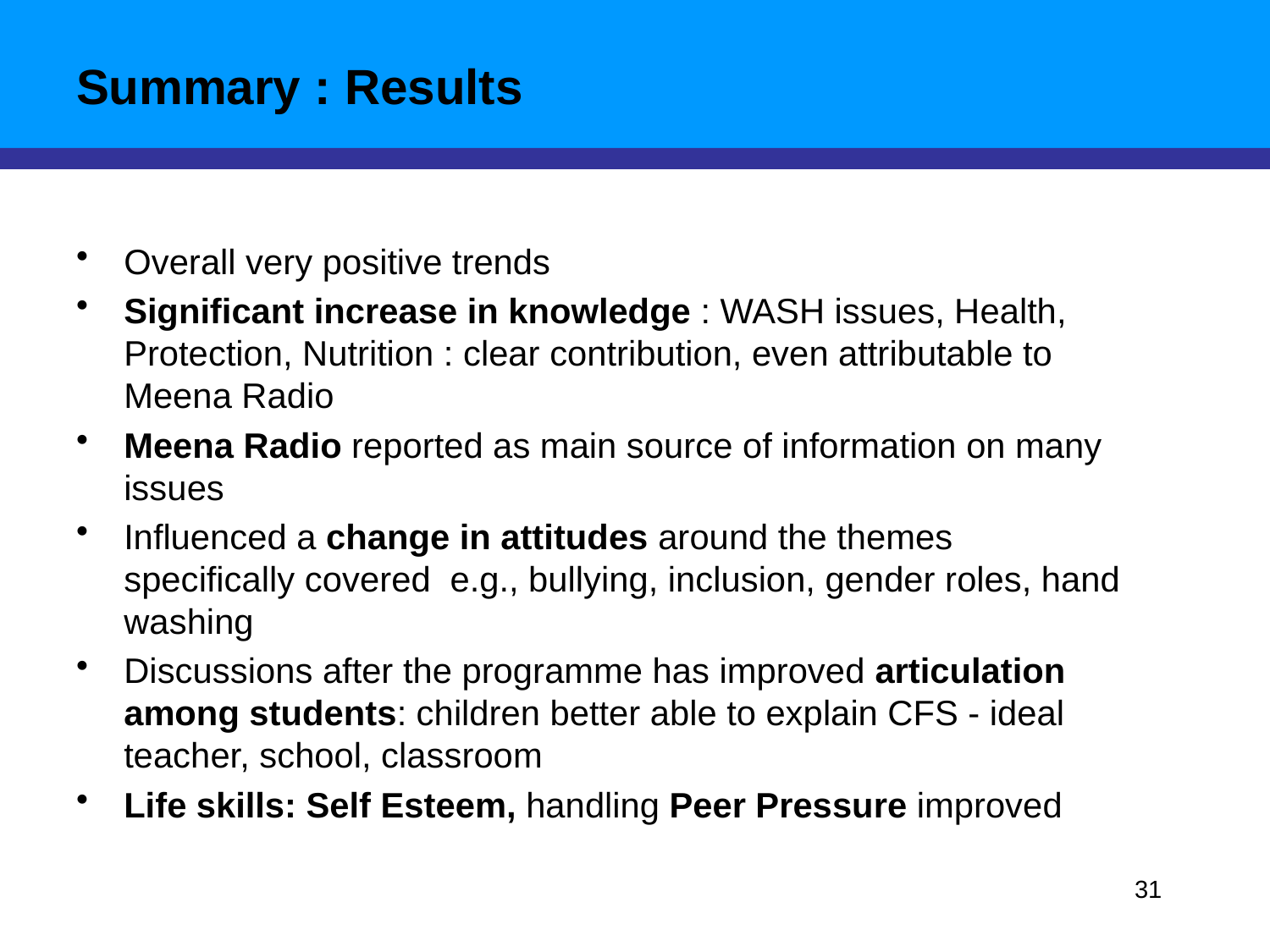

# Summary : Results
Overall very positive trends
Significant increase in knowledge : WASH issues, Health, Protection, Nutrition : clear contribution, even attributable to Meena Radio
Meena Radio reported as main source of information on many issues
Influenced a change in attitudes around the themes specifically covered  e.g., bullying, inclusion, gender roles, hand washing
Discussions after the programme has improved articulation among students: children better able to explain CFS - ideal teacher, school, classroom
Life skills: Self Esteem, handling Peer Pressure improved

31